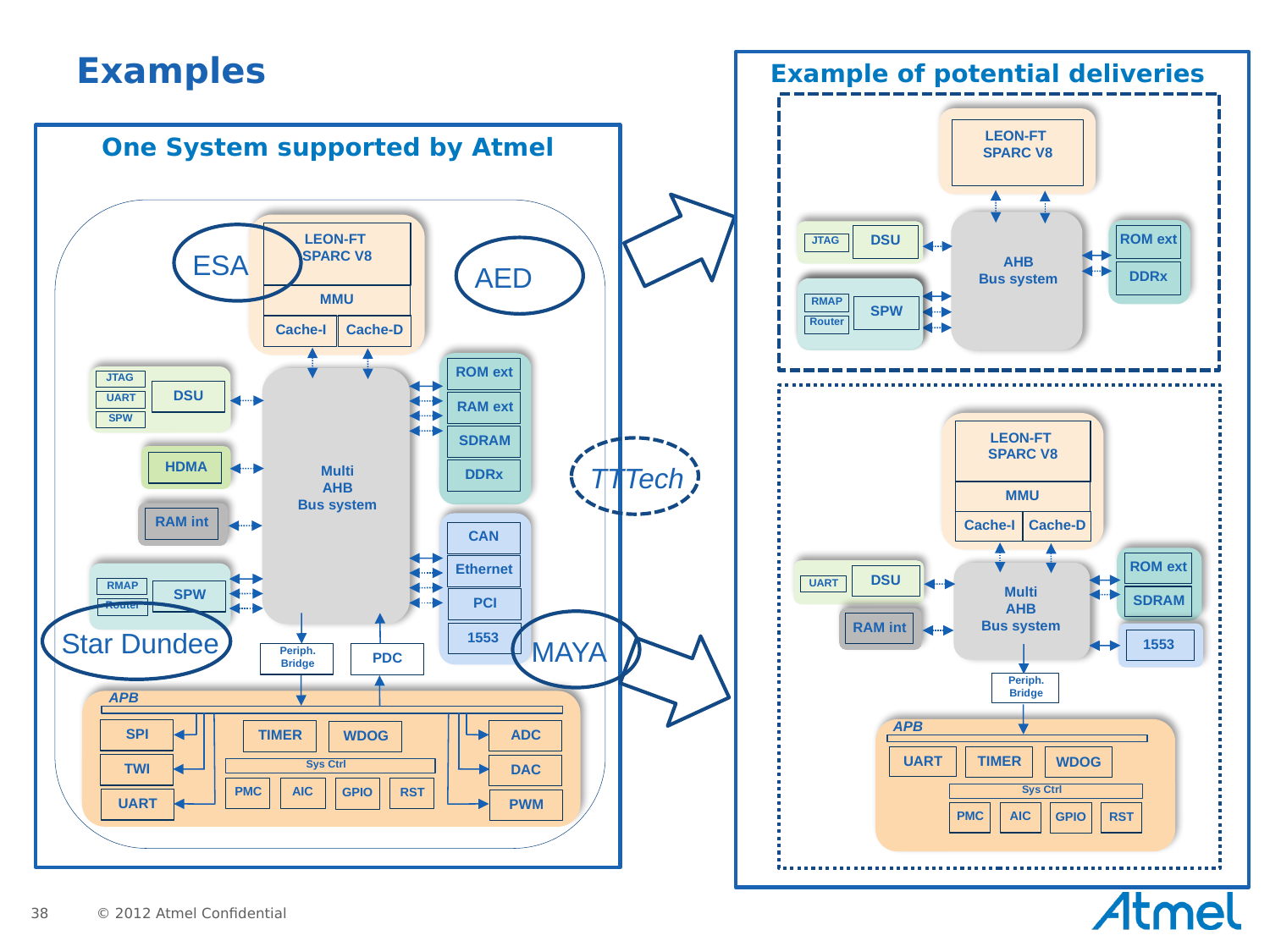

# Examples
Example of potential deliveries

LEON-FT
SPARC V8

ROM ext

DDRx

DSU

JTAG

AHB
Bus system

RMAP

SPW

Router

One System supported by Atmel

LEON-FT
SPARC V8
MMU

Cache-I
Cache-D

ROM ext

RAM ext

SDRAM

DDRx

JTAG

DSU

UART

SPW

HDMA

RAM int

RMAP

SPW

Router

Multi
AHB
Bus system

CAN

Ethernet

PCI

1553

Periph.
Bridge

PDC

APB

SPI

TWI

UART

ADC

DAC

PWM

TIMER

WDOG

Sys Ctrl

AIC
PMC
RST
GPIO

ESA

AED

LEON-FT
SPARC V8
MMU

Cache-I
Cache-D

ROM ext

DSU

UART

Multi
AHB
Bus system
SDRAM

RAM int

1553

Periph.
Bridge

APB

UART

TIMER

WDOG

Sys Ctrl

AIC
PMC
RST
GPIO

TTTech

Star Dundee

MAYA